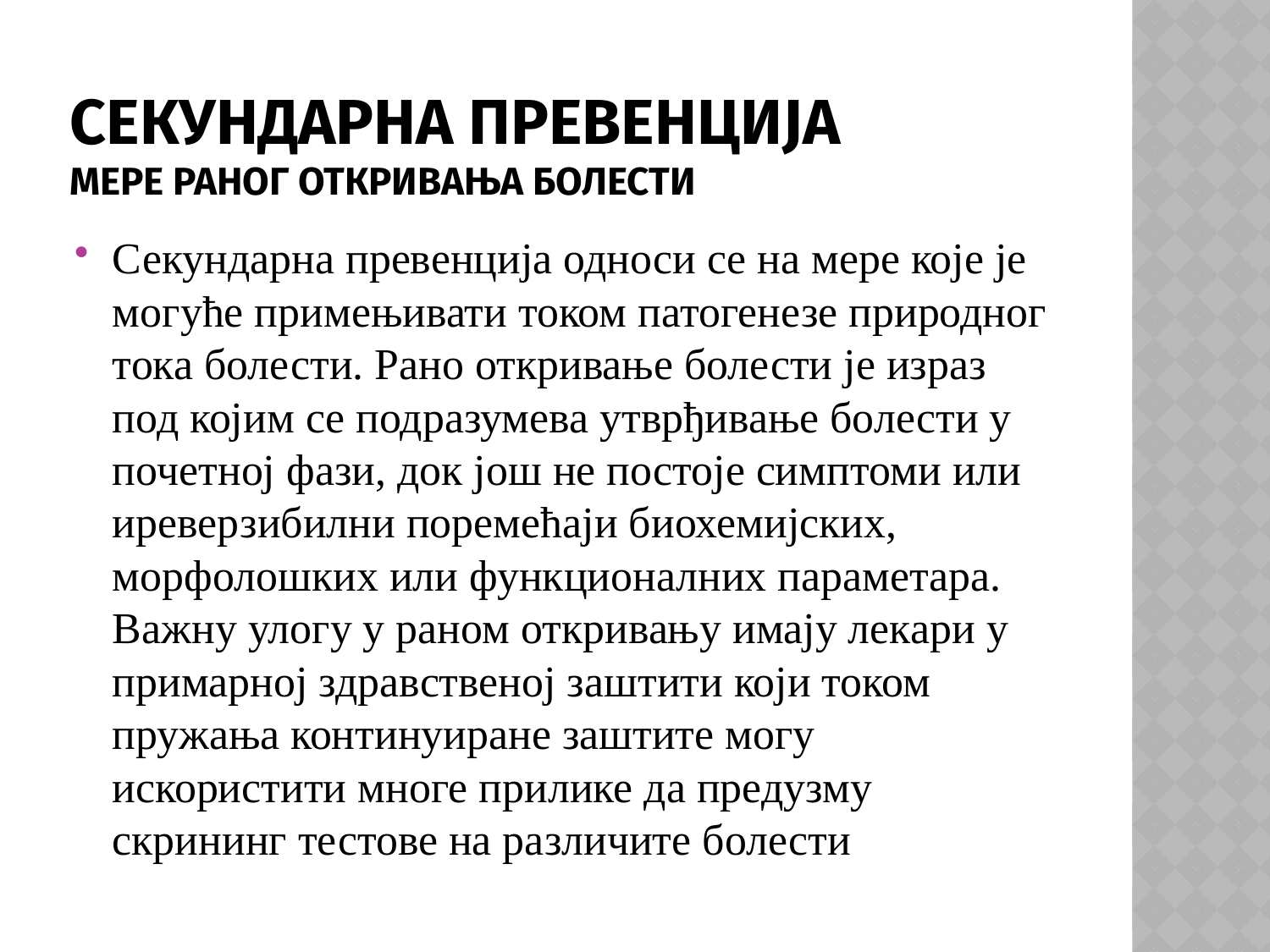

# Секундарна превенција мере раног откривања болести
Секундарна превенција односи се на мере које је могуће примењивати током патогенезе природног тока болести. Рано откривање болести је израз под којим се подразумева утврђивање болести у почетној фази, док још не постоје симптоми или иреверзибилни поремећаји биохемијских, морфолошких или функционалних параметара. Важну улогу у раном откривању имају лекари у примарној здравственој заштити који током пружања континуиране заштите могу искористити многе прилике да предузму скрининг тестове на различите болести